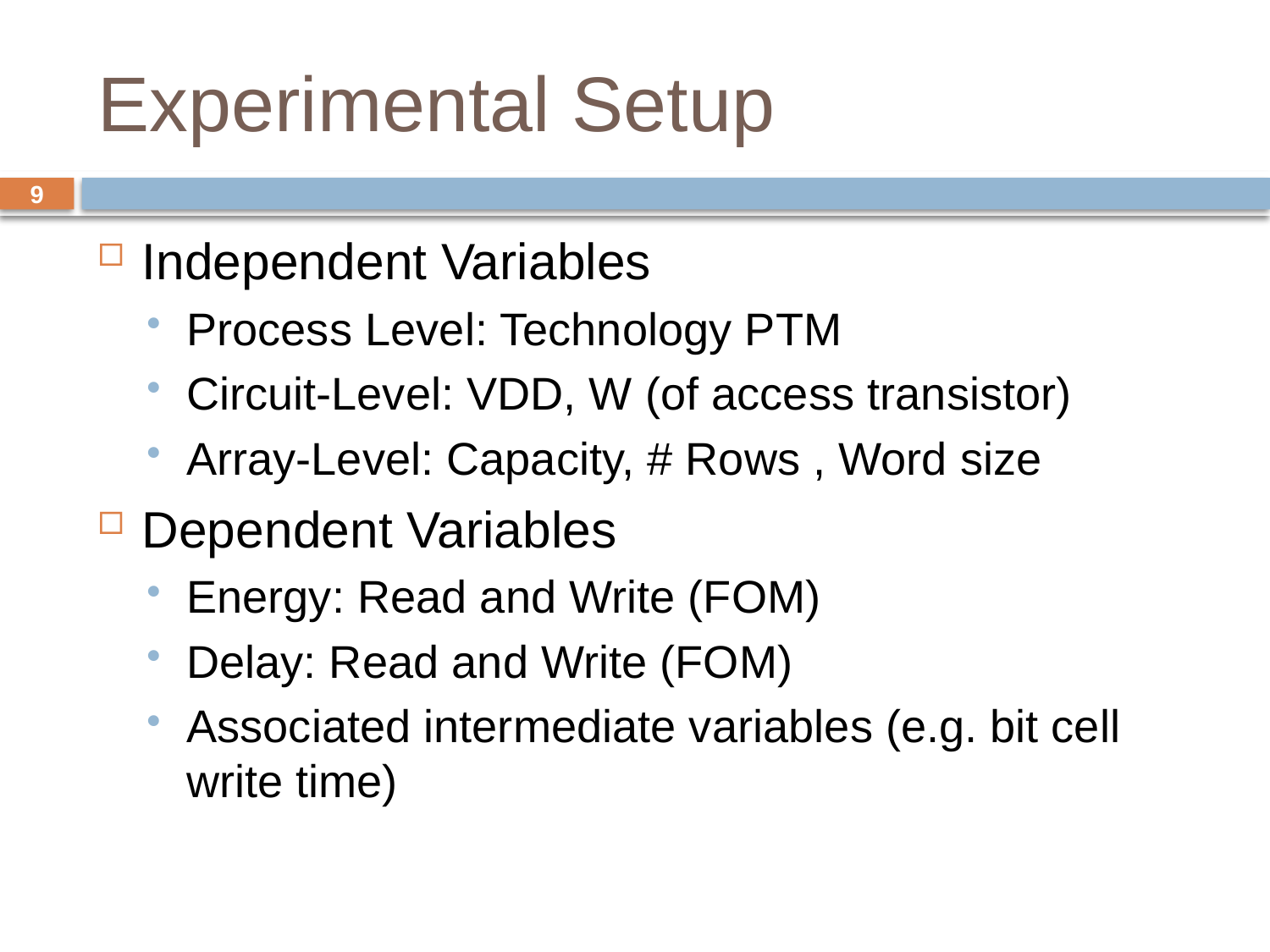

# Experimental Setup
9
Independent Variables
Process Level: Technology PTM
Circuit-Level: VDD, W (of access transistor)
Array-Level: Capacity, # Rows , Word size
Dependent Variables
Energy: Read and Write (FOM)
Delay: Read and Write (FOM)
Associated intermediate variables (e.g. bit cell write time)